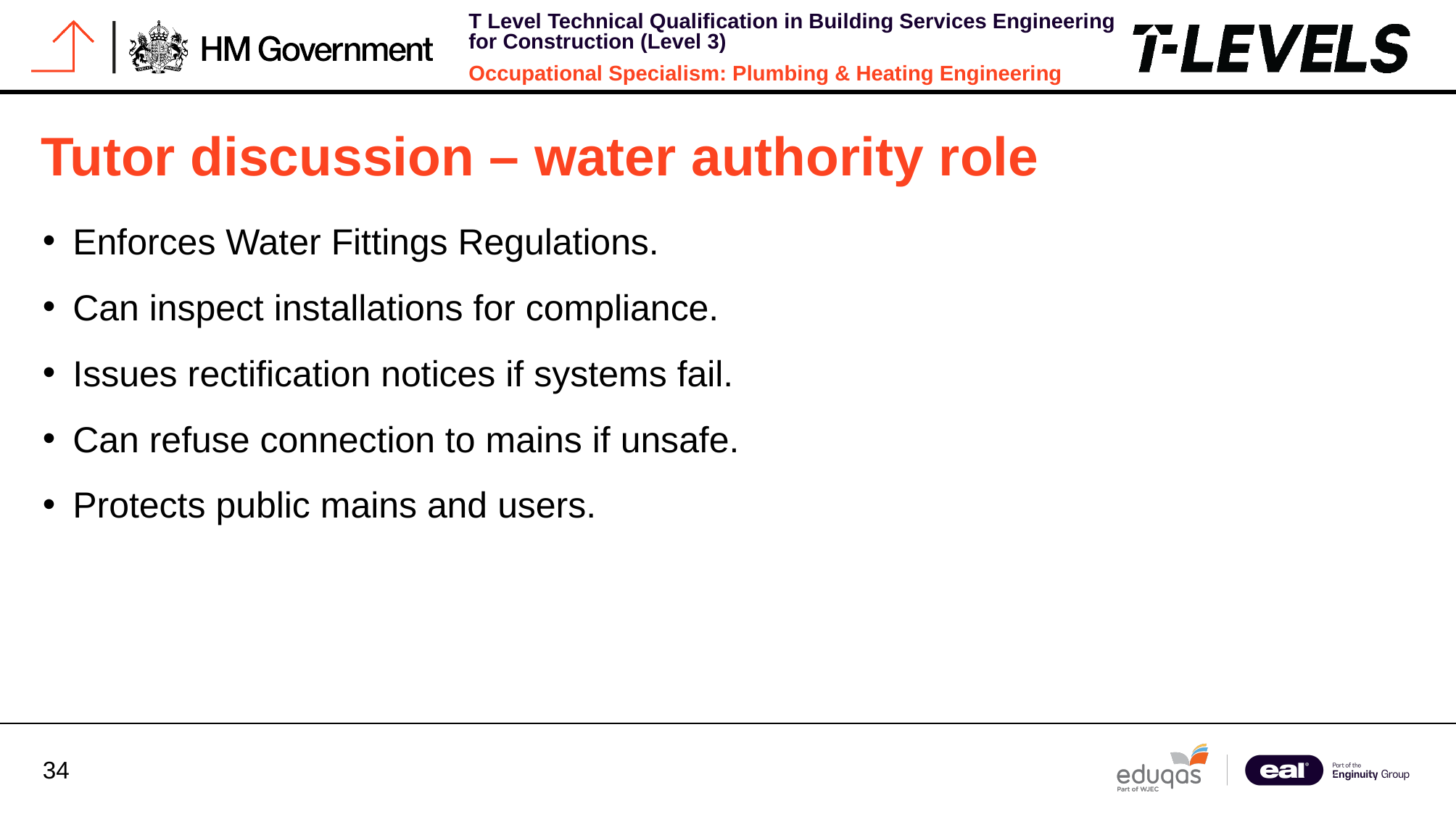

# Tutor discussion – water authority role
Enforces Water Fittings Regulations.
Can inspect installations for compliance.
Issues rectification notices if systems fail.
Can refuse connection to mains if unsafe.
Protects public mains and users.